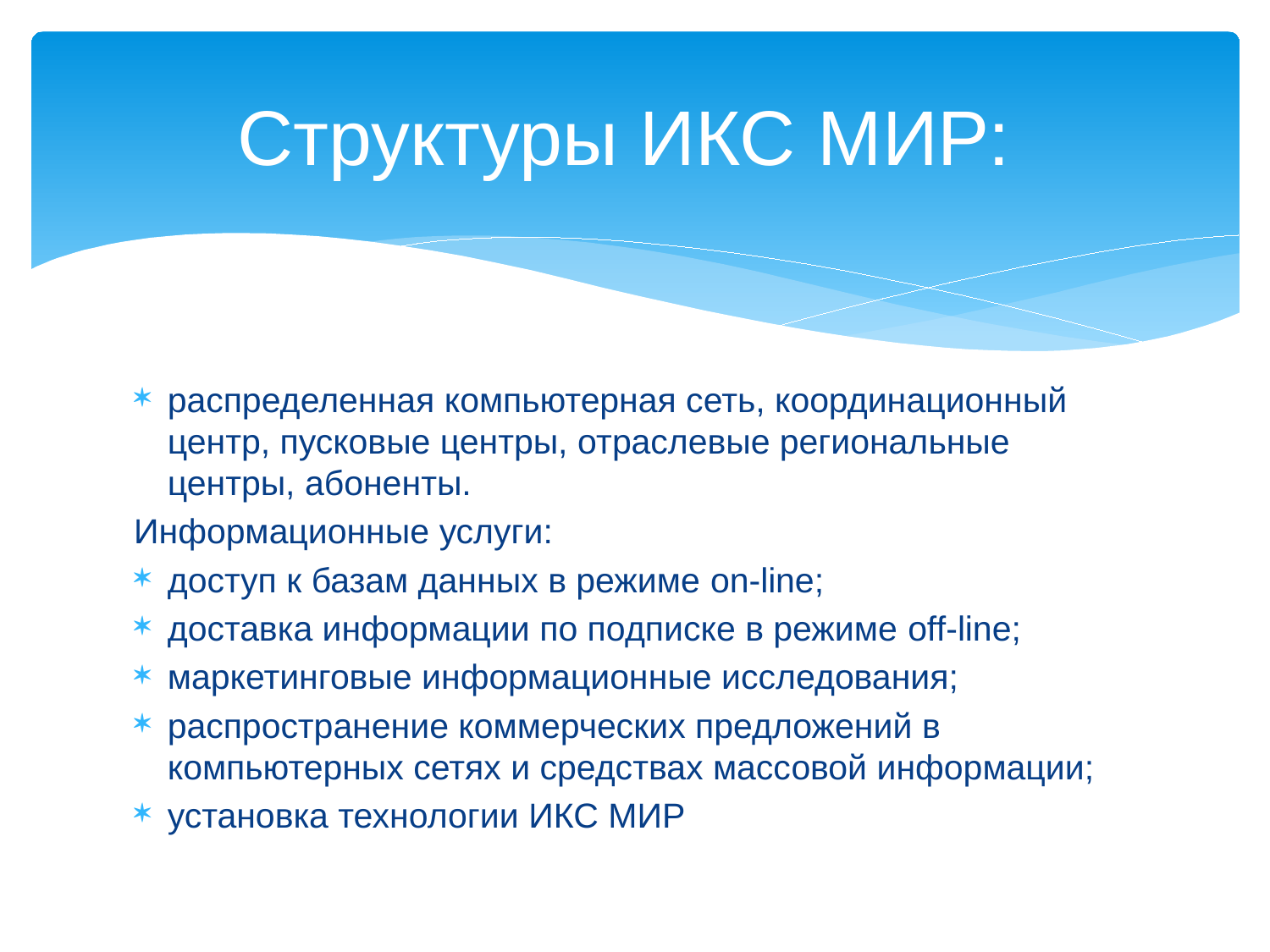

# Структуры ИКС МИР:
распределенная компьютерная сеть, координационный центр, пусковые центры, отраслевые региональные центры, абоненты.
Информационные услуги:
доступ к базам данных в режиме on-line;
доставка информации по подписке в режиме off-line;
маркетинговые информационные исследования;
распространение коммерческих предложений в компьютерных сетях и средствах массовой информации;
установка технологии ИКС МИР